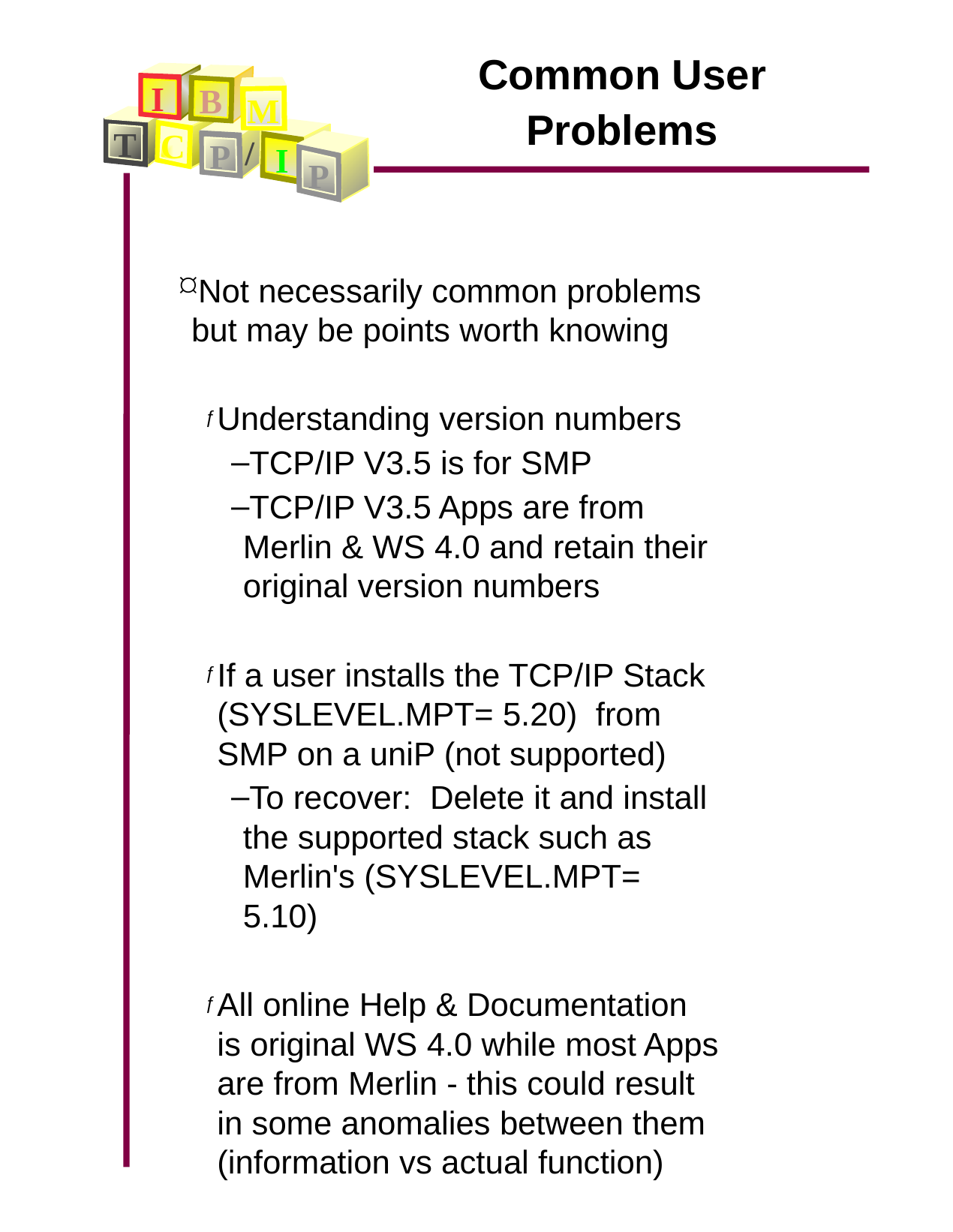

Common User Problems

I

B

M

T
C

/

P

I

P

Not necessarily common problems but may be points worth knowing

Understanding version numbers
TCP/IP V3.5 is for SMP
TCP/IP V3.5 Apps are from Merlin & WS 4.0 and retain their original version numbers

If a user installs the TCP/IP Stack (SYSLEVEL.MPT= 5.20)  from SMP on a uniP (not supported)
To recover:  Delete it and install  the supported stack such as  Merlin's (SYSLEVEL.MPT= 5.10)

All online Help & Documentation  is original WS 4.0 while most Apps are from Merlin - this could result in some anomalies between them (information vs actual function)